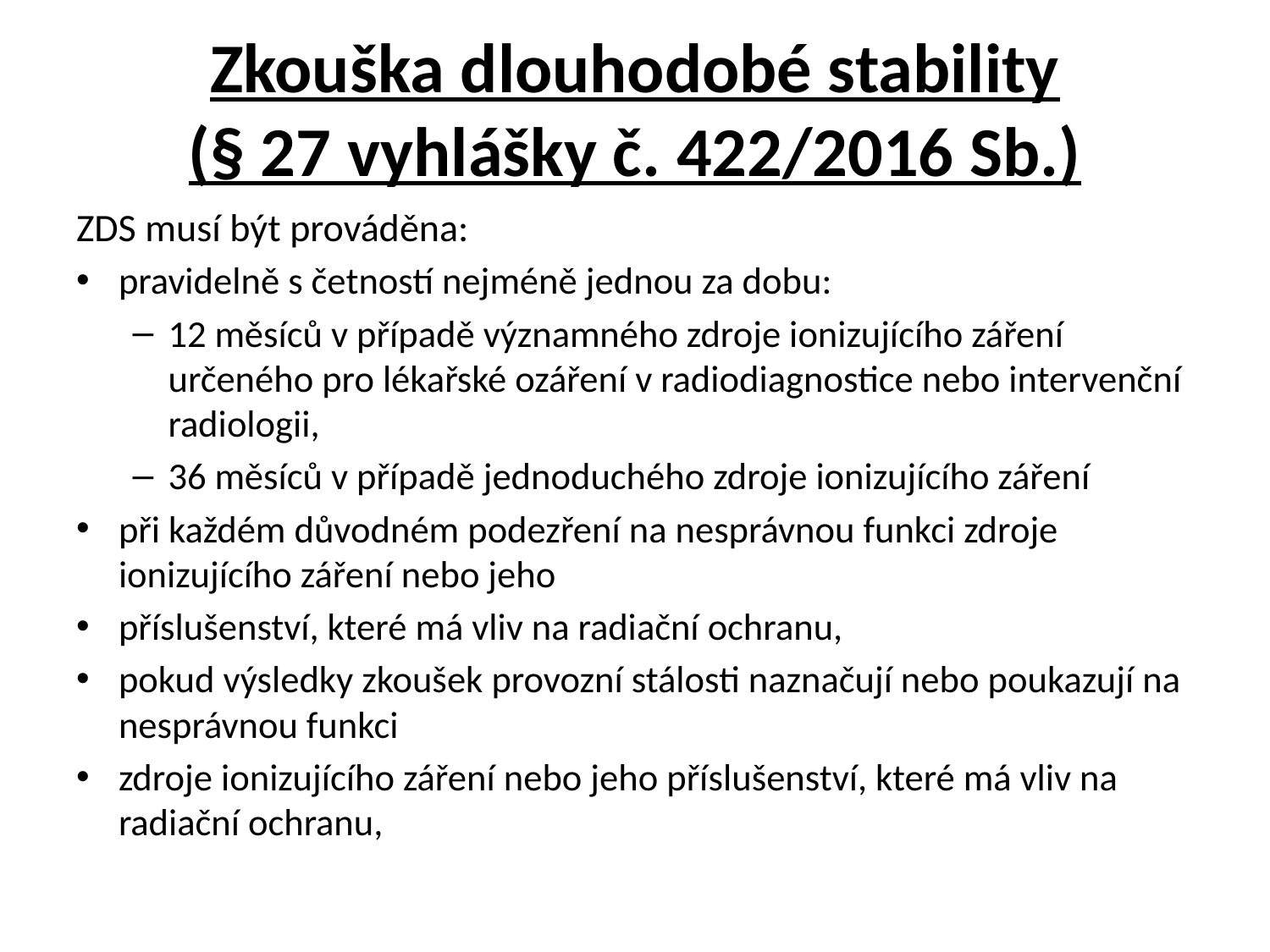

# Zkouška dlouhodobé stability (§ 27 vyhlášky č. 422/2016 Sb.)
ZDS musí být prováděna:
pravidelně s četností nejméně jednou za dobu:
12 měsíců v případě významného zdroje ionizujícího záření určeného pro lékařské ozáření v radiodiagnostice nebo intervenční radiologii,
36 měsíců v případě jednoduchého zdroje ionizujícího záření
při každém důvodném podezření na nesprávnou funkci zdroje ionizujícího záření nebo jeho
příslušenství, které má vliv na radiační ochranu,
pokud výsledky zkoušek provozní stálosti naznačují nebo poukazují na nesprávnou funkci
zdroje ionizujícího záření nebo jeho příslušenství, které má vliv na radiační ochranu,